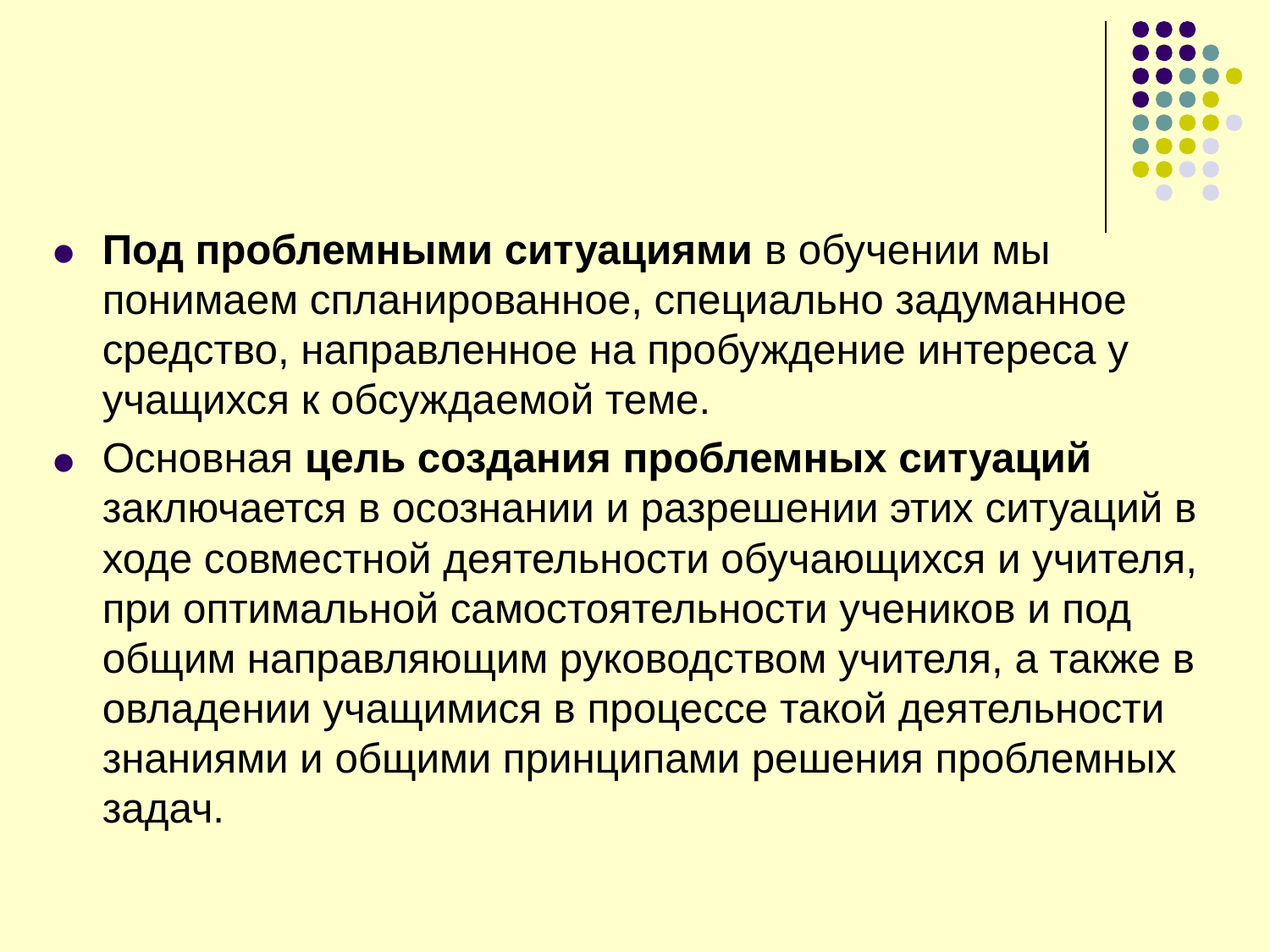

Под проблемными ситуациями в обучении мы понимаем спланированное, специально задуманное средство, направленное на пробуждение интереса у учащихся к обсуждаемой теме.
Основная цель создания проблемных ситуаций заключается в осознании и разрешении этих ситуаций в ходе совместной деятельности обучающихся и учителя, при оптимальной самостоятельности учеников и под общим направляющим руководством учителя, а также в овладении учащимися в процессе такой деятельности знаниями и общими принципами решения проблемных задач.